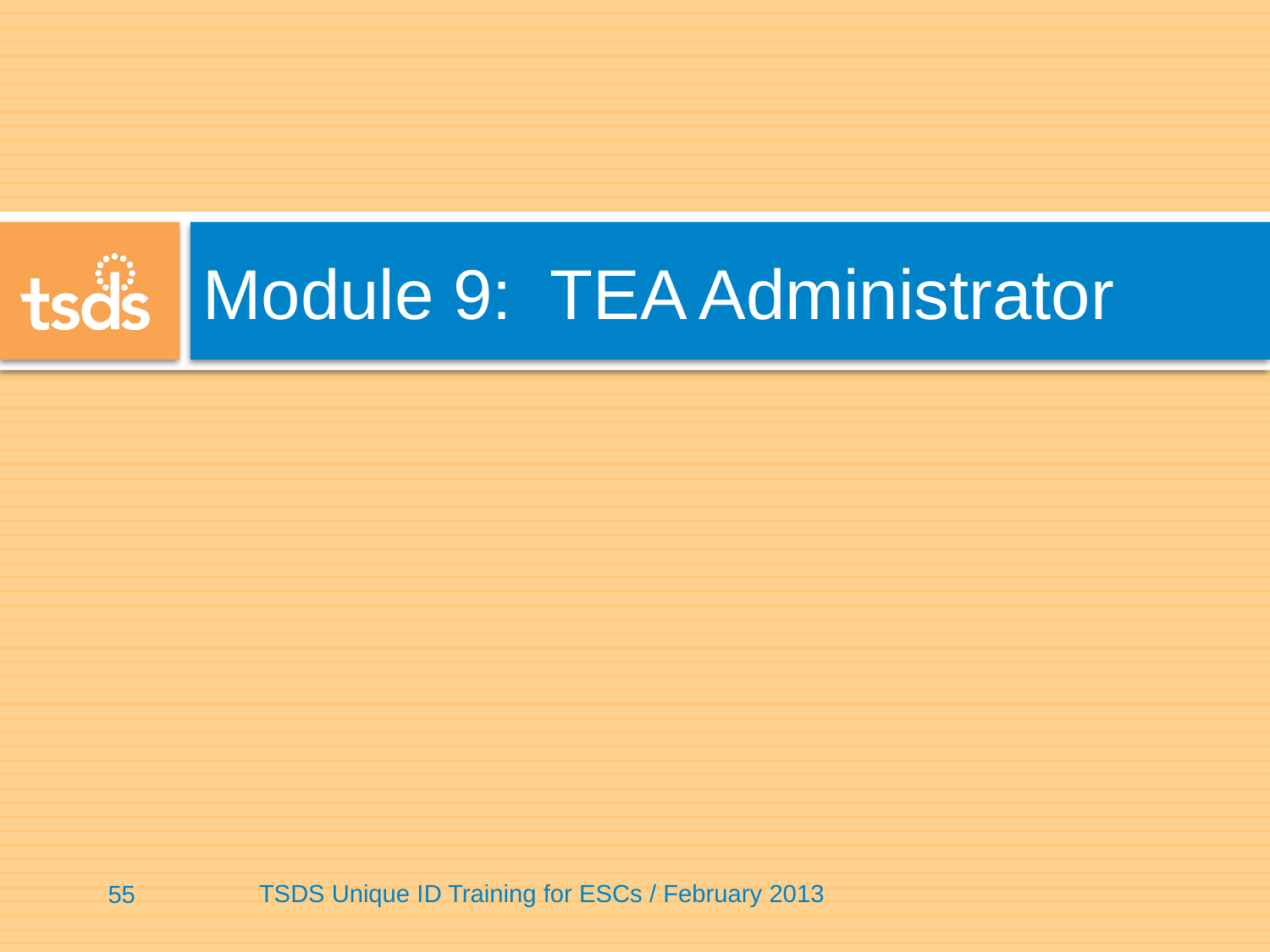

# Module 9:  TEA Administrator
TSDS Unique ID Training for ESCs / February 2013
55